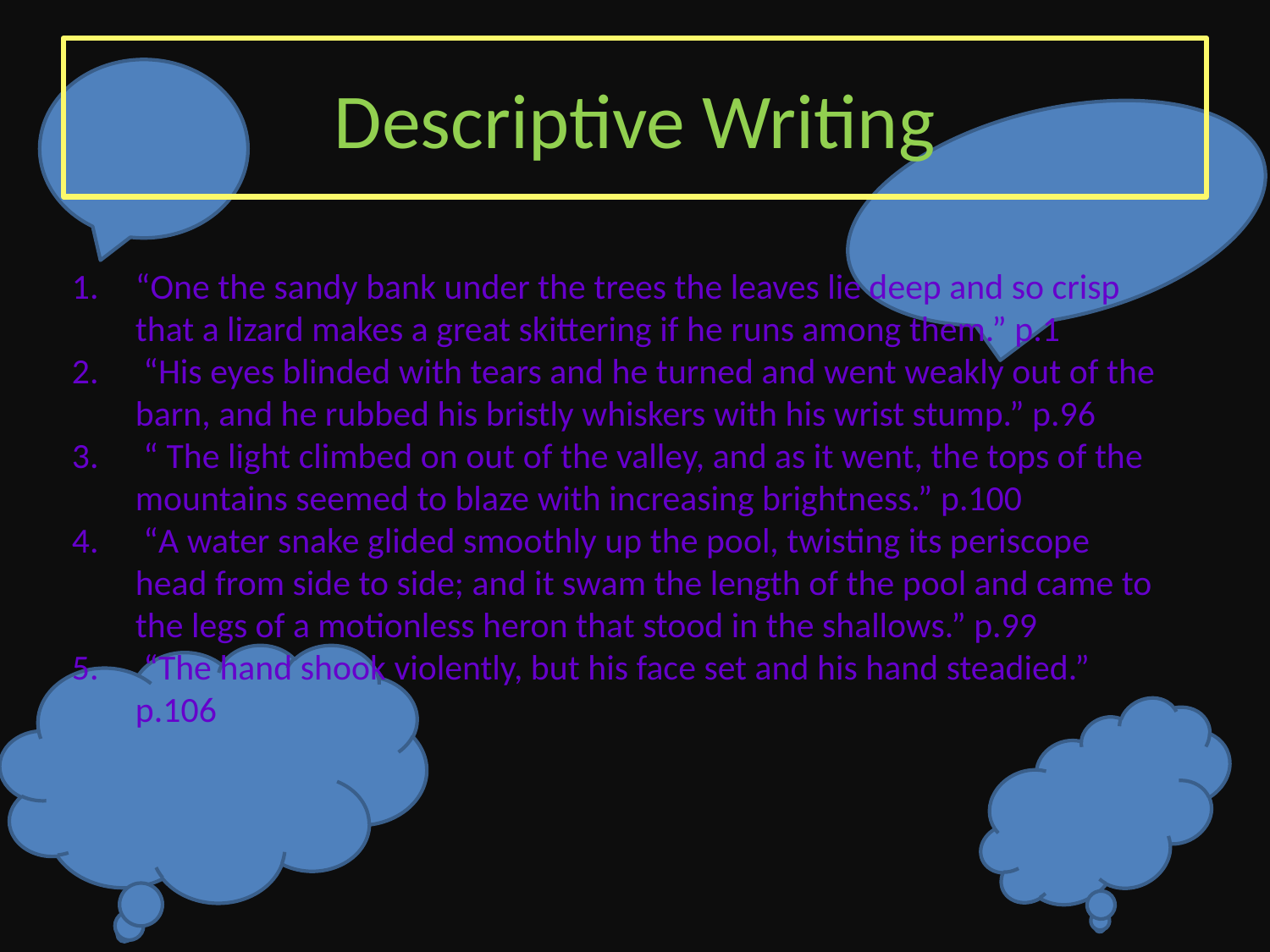

# Descriptive Writing

“One the sandy bank under the trees the leaves lie deep and so crisp that a lizard makes a great skittering if he runs among them.” p.1
 “His eyes blinded with tears and he turned and went weakly out of the barn, and he rubbed his bristly whiskers with his wrist stump.” p.96
 “ The light climbed on out of the valley, and as it went, the tops of the mountains seemed to blaze with increasing brightness.” p.100
 “A water snake glided smoothly up the pool, twisting its periscope head from side to side; and it swam the length of the pool and came to the legs of a motionless heron that stood in the shallows.” p.99
 “The hand shook violently, but his face set and his hand steadied.” p.106